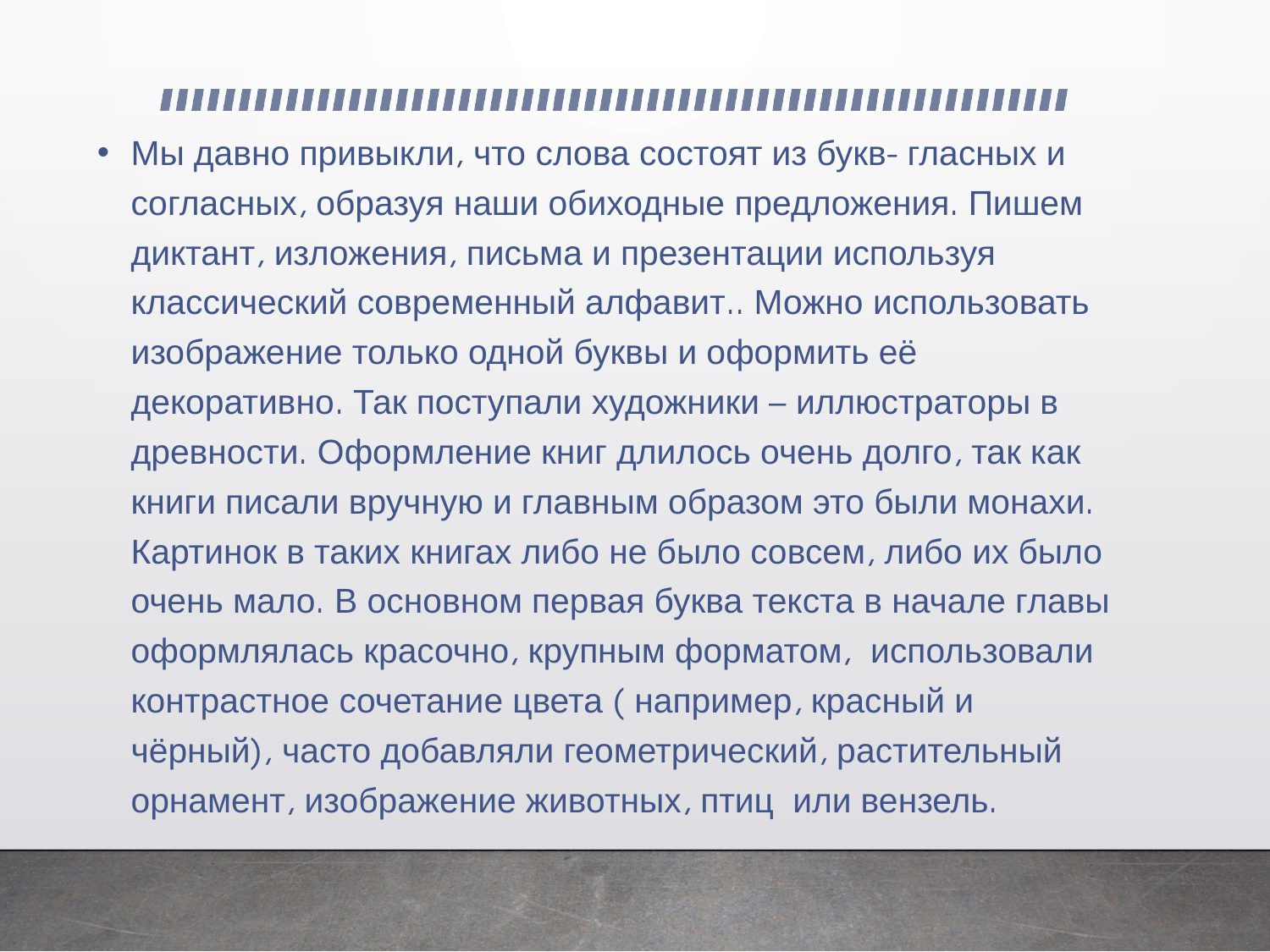

#
Мы давно привыкли, что слова состоят из букв- гласных и согласных, образуя наши обиходные предложения. Пишем диктант, изложения, письма и презентации используя классический современный алфавит.. Можно использовать изображение только одной буквы и оформить её декоративно. Так поступали художники – иллюстраторы в древности. Оформление книг длилось очень долго, так как книги писали вручную и главным образом это были монахи. Картинок в таких книгах либо не было совсем, либо их было очень мало. В основном первая буква текста в начале главы оформлялась красочно, крупным форматом,  использовали контрастное сочетание цвета ( например, красный и чёрный), часто добавляли геометрический, растительный орнамент, изображение животных, птиц  или вензель.